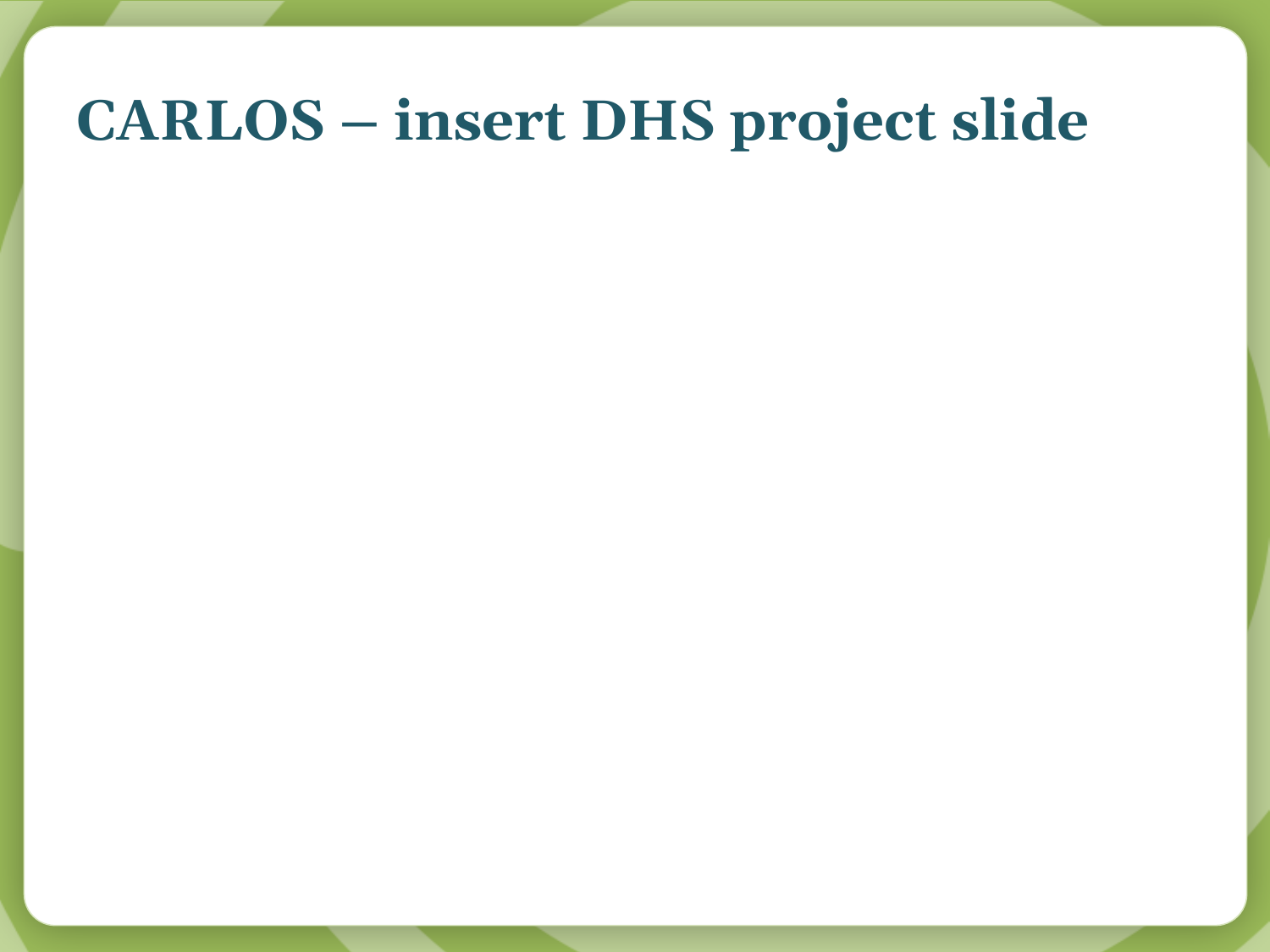

# CARLOS – insert DHS project slide